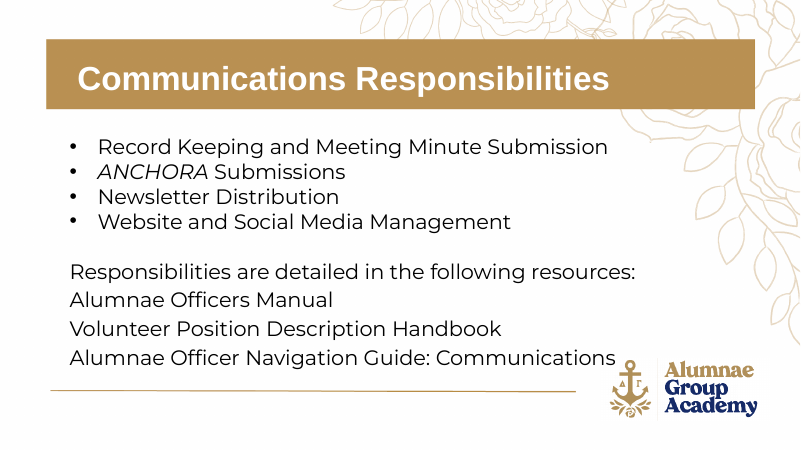

Communications Responsibilities
Record Keeping and Meeting Minute Submission
ANCHORA Submissions
Newsletter Distribution
Website and Social Media Management

Responsibilities are detailed in the following resources:
Alumnae Officers Manual
Volunteer Position Description Handbook
Alumnae Officer Navigation Guide: Communications